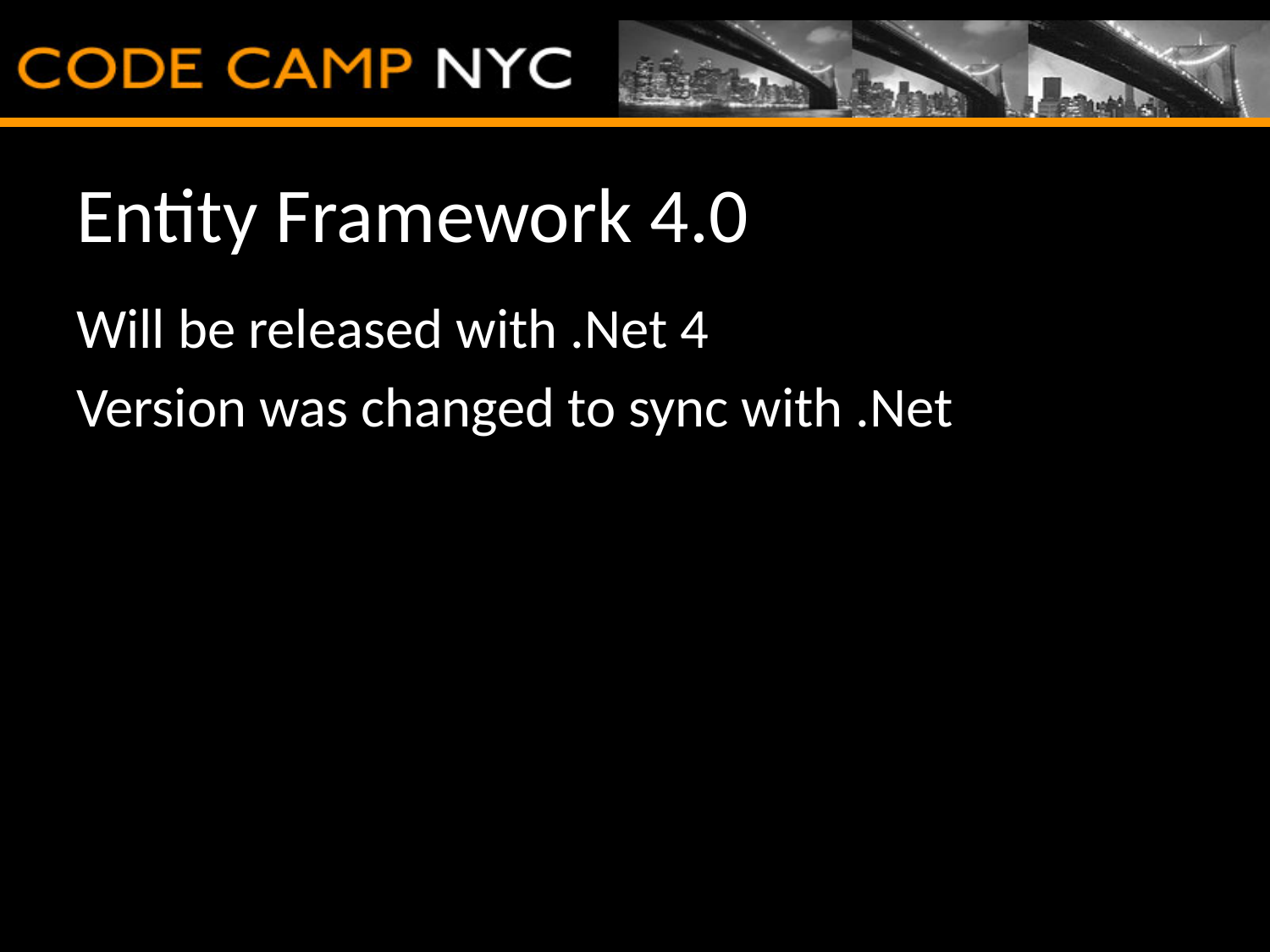

# Entity Framework 4.0
Will be released with .Net 4
Version was changed to sync with .Net